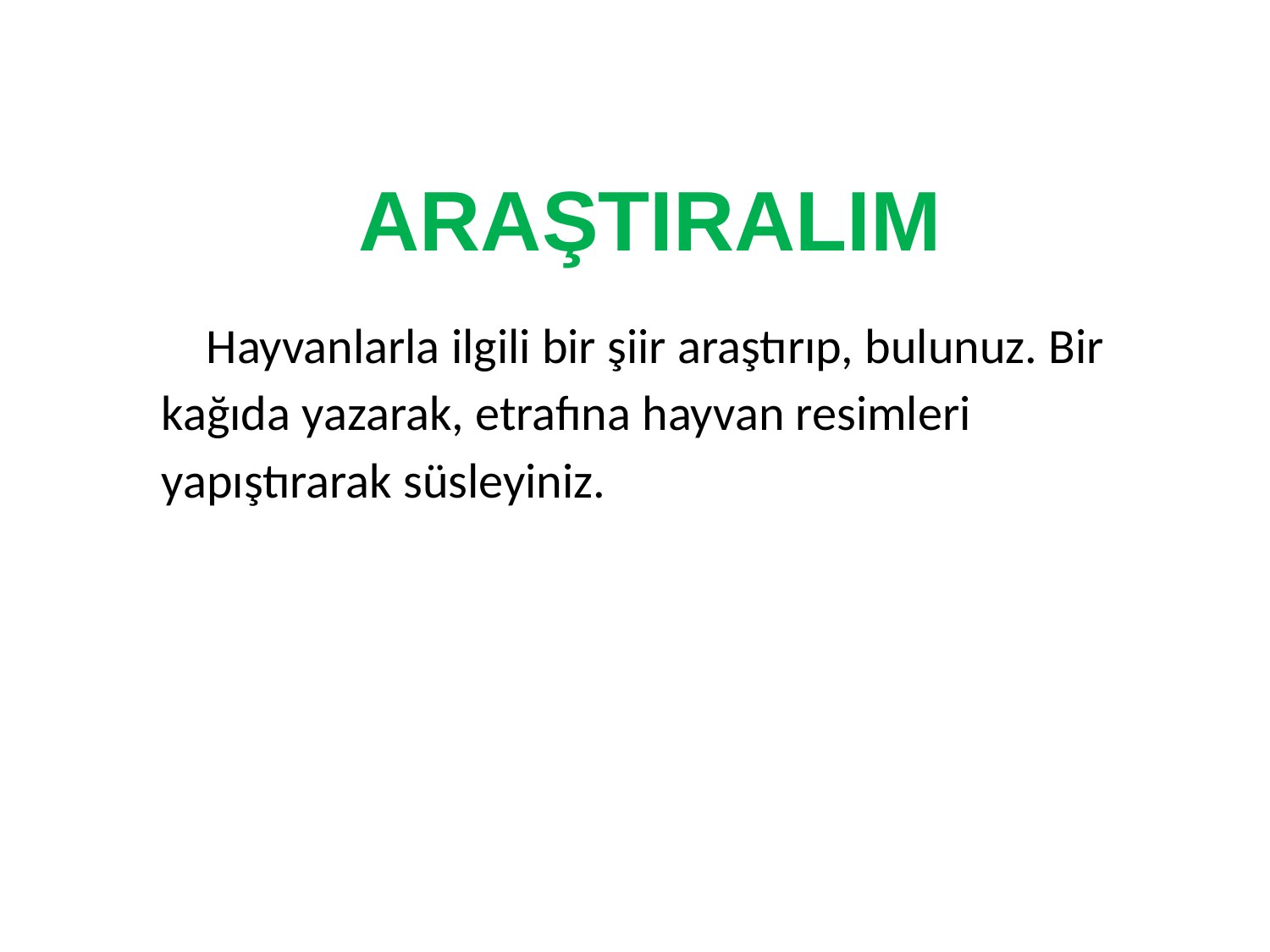

ARAŞTIRALIM
    Hayvanlarla ilgili bir şiir araştırıp, bulunuz. Bir kağıda yazarak, etrafına hayvan resimleri yapıştırarak süsleyiniz.